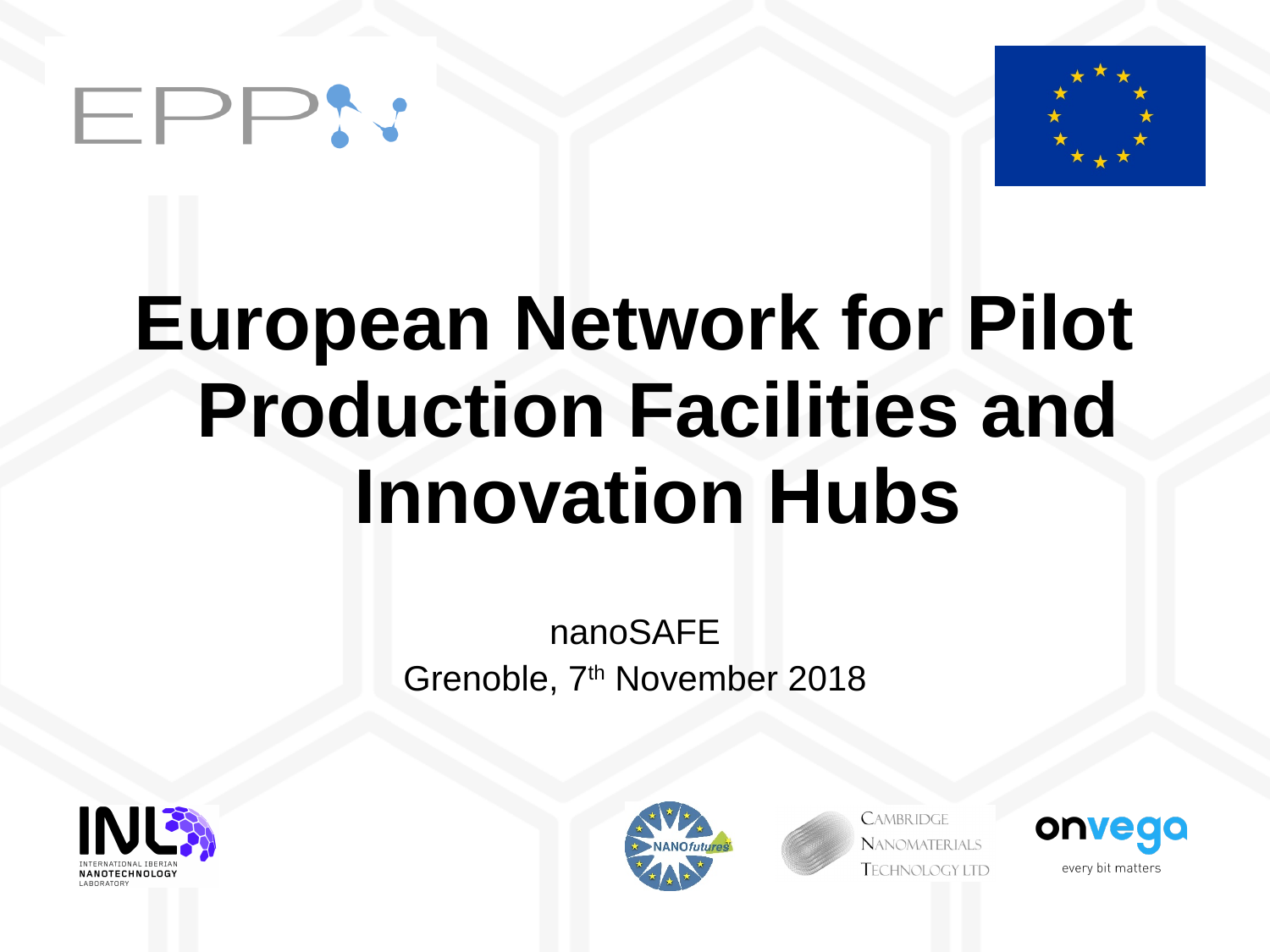

European Network for Pilot Production Facilities and Innovation Hubs

nanoSAFE
Grenoble, 7th November 2018